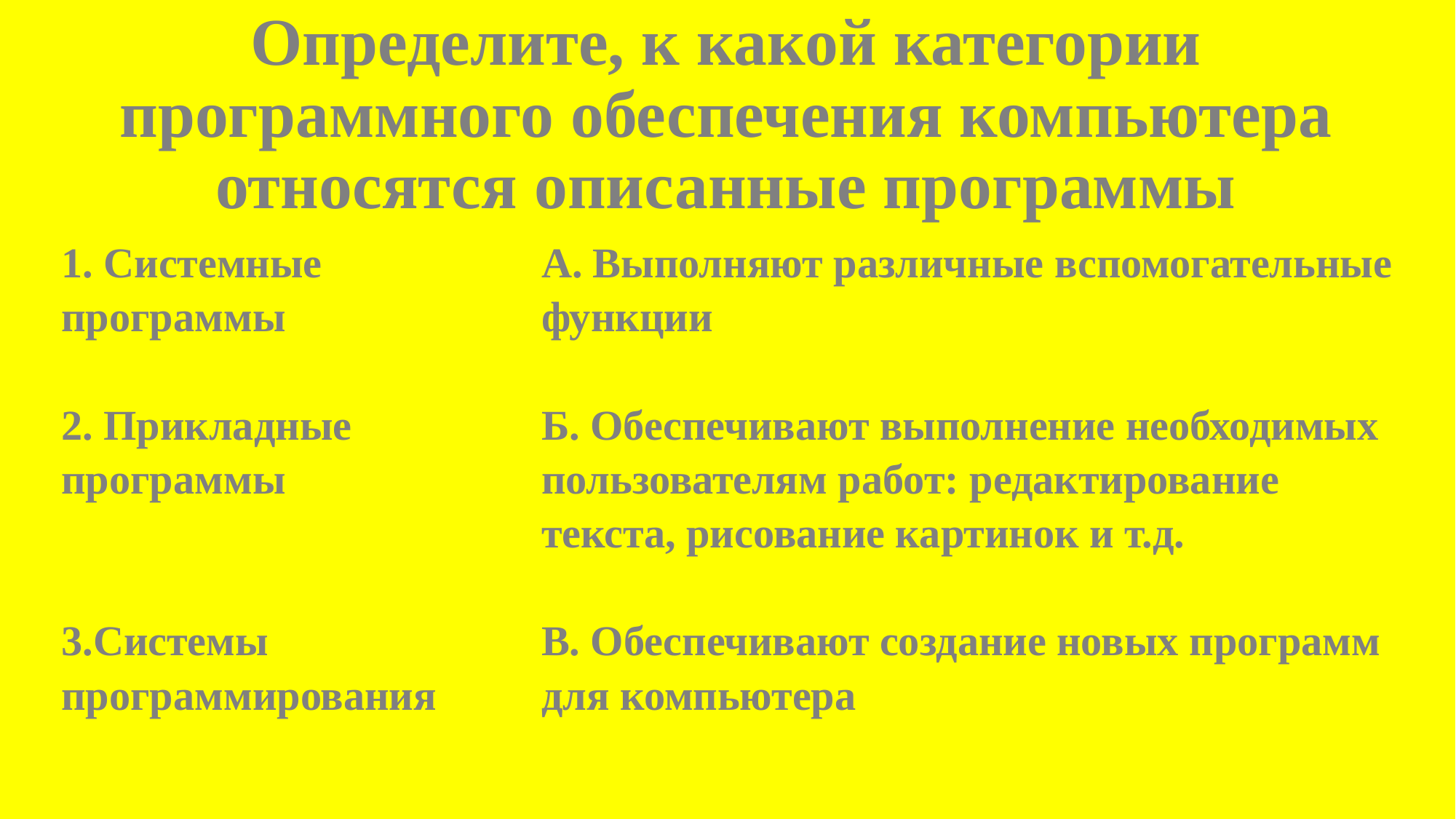

# Определите, к какой категории программного обеспечения компьютера относятся описанные программы
| 1. Системные программы    2. Прикладные программы     3.Системы программирования | А. Выполняют различные вспомогательные функции   Б. Обеспечивают выполнение необходимых пользователям работ: редактирование текста, рисование картинок и т.д.   В. Обеспечивают создание новых программ для компьютера |
| --- | --- |